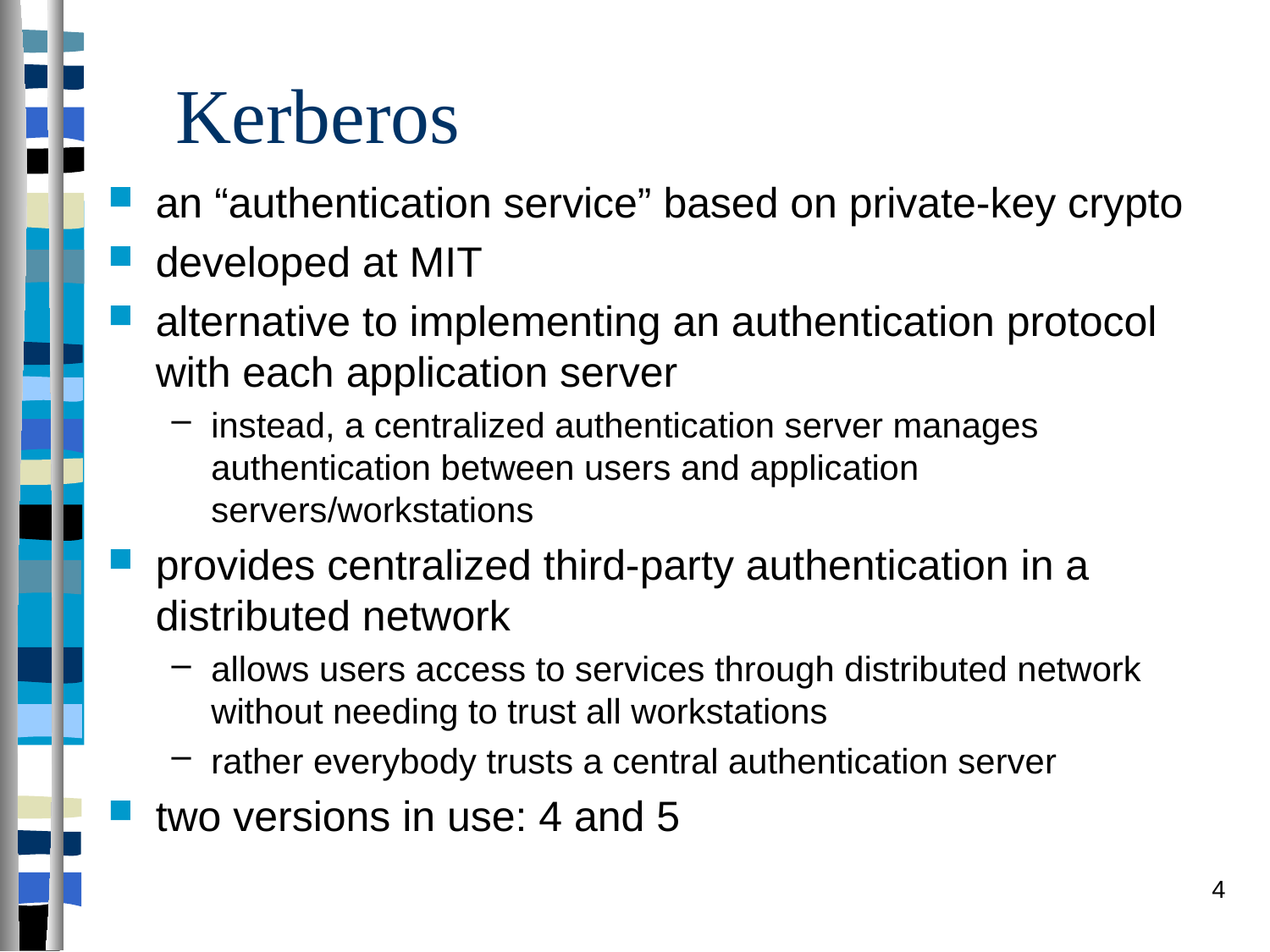

# Kerberos
an “authentication service” based on private-key crypto
developed at MIT
alternative to implementing an authentication protocol with each application server
instead, a centralized authentication server manages authentication between users and application servers/workstations
provides centralized third-party authentication in a distributed network
allows users access to services through distributed network without needing to trust all workstations
rather everybody trusts a central authentication server
two versions in use: 4 and 5
4